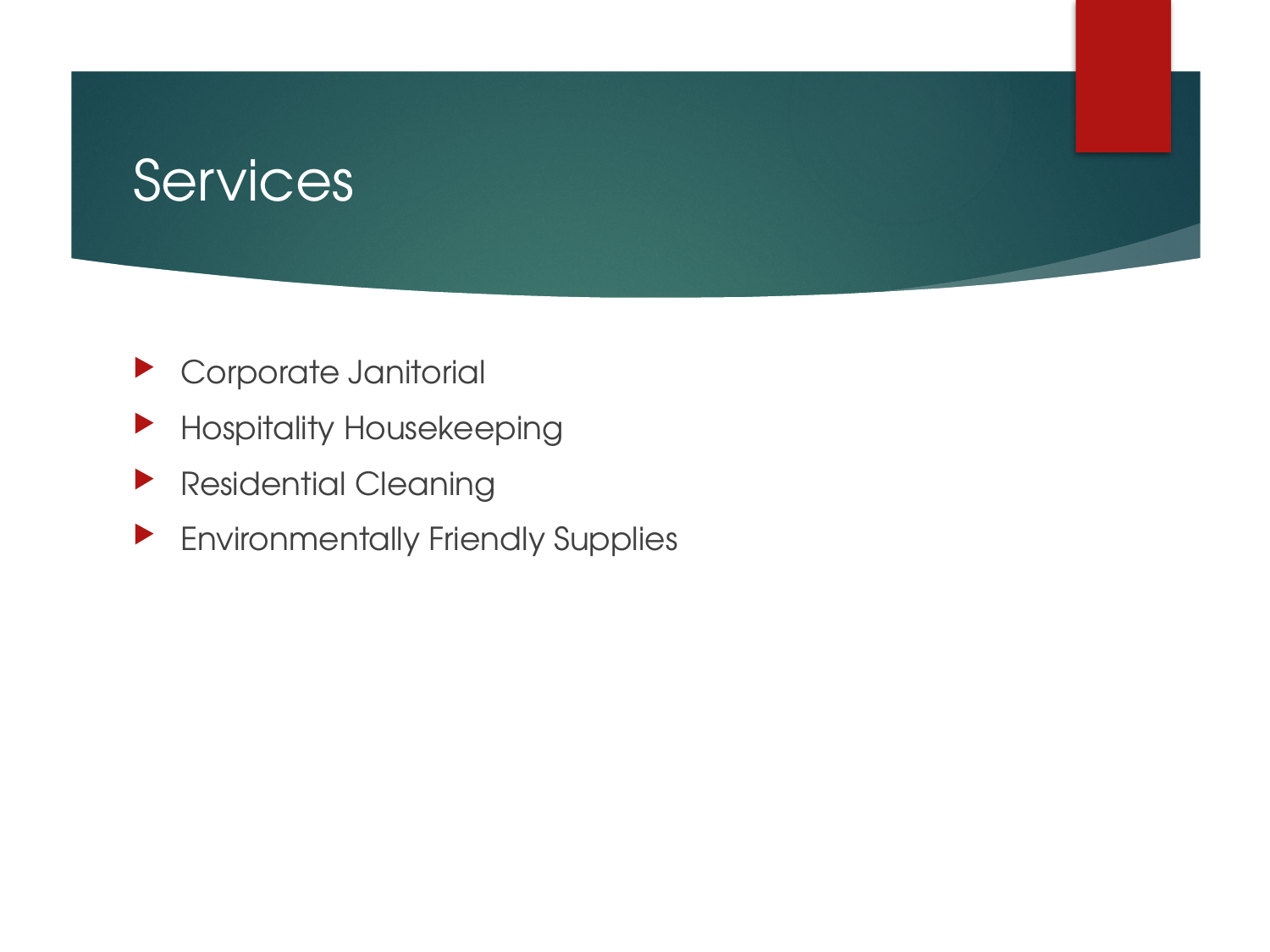

# Services
Corporate Janitorial
Hospitality Housekeeping
Residential Cleaning
Environmentally Friendly Supplies